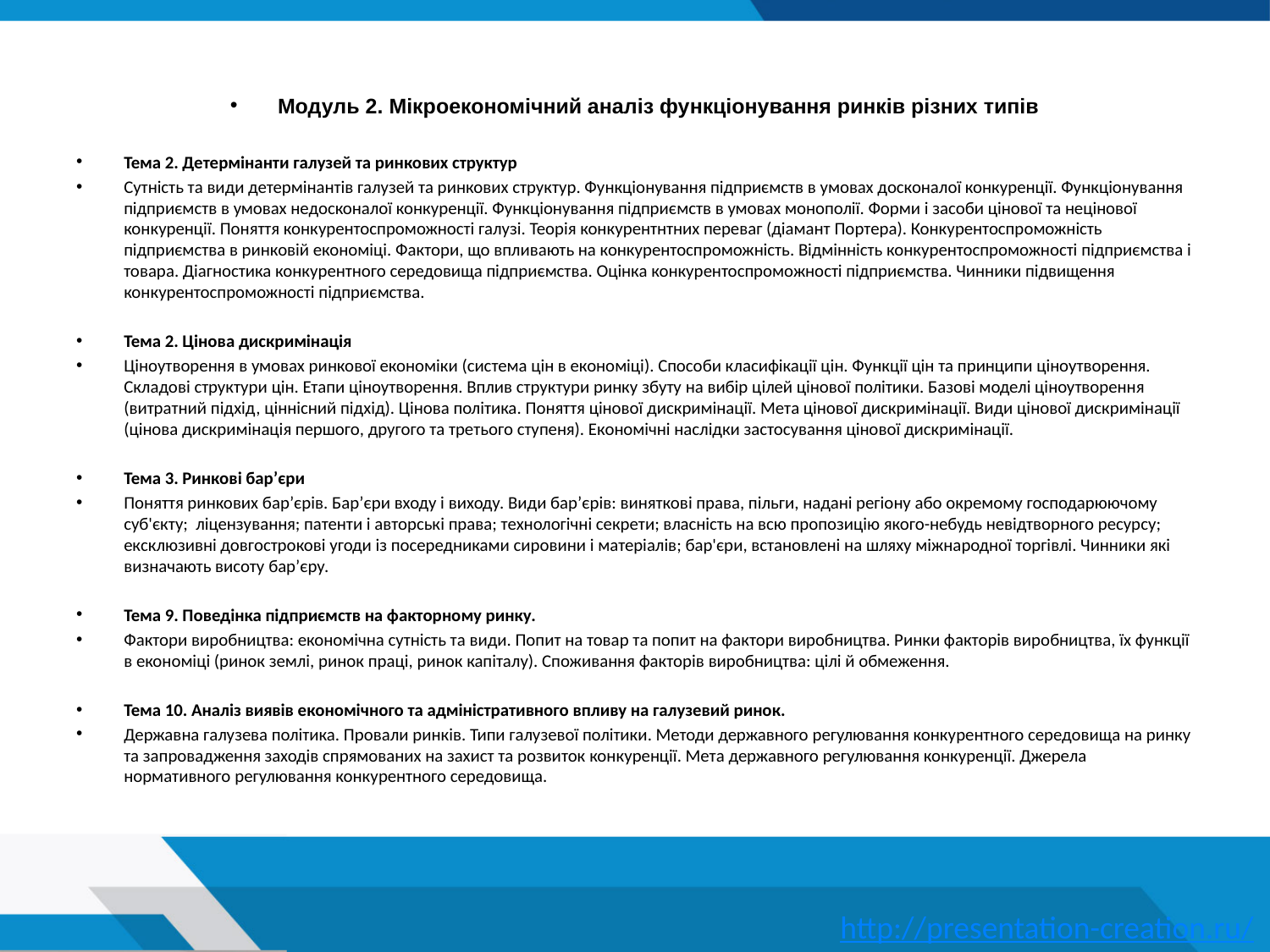

Модуль 2. Мікроекономічний аналіз функціонування ринків різних типів

Тема 2. Детермінанти галузей та ринкових структур
Сутність та види детермінантів галузей та ринкових структур. Функціонування підприємств в умовах досконалої конкуренції. Функціонування підприємств в умовах недосконалої конкуренції. Функціонування підприємств в умовах монополії. Форми і засоби цінової та нецінової конкуренції. Поняття конкурентоспроможності галузі. Теорія конкурентнтних переваг (діамант Портера). Конкурентоспроможність підприємства в ринковій економіці. Фактори, що впливають на конкурентоспроможність. Відмінність конкурентоспроможності підприємства і товара. Діагностика конкурентного середовища підприємства. Оцінка конкурентоспроможності підприємства. Чинники підвищення конкурентоспроможності підприємства.

Тема 2. Цінова дискримінація
Ціноутворення в умовах ринкової економіки (система цін в економіці). Способи класифікації цін. Функції цін та принципи ціноутворення. Складові структури цін. Етапи ціноутворення. Вплив структури ринку збуту на вибір цілей цінової політики. Базові моделі ціноутворення (витратний підхід, ціннісний підхід). Цінова політика. Поняття цінової дискримінації. Мета цінової дискримінації. Види цінової дискримінації (цінова дискримінація першого, другого та третього ступеня). Економічні наслідки застосування цінової дискримінації.

Тема 3. Ринкові бар’єри
Поняття ринкових бар’єрів. Бар’єри входу і виходу. Види бар’єрів: виняткові права, пільги, надані регіону або окремому господарюючому суб'єкту;  ліцензування; патенти і авторські права; технологічні секрети; власність на всю пропозицію якого-небудь невідтворного ресурсу; ексклюзивні довгострокові угоди із посередниками сировини і матеріалів; бар'єри, встановлені на шляху міжнародної торгівлі. Чинники які визначають висоту бар’єру.

Тема 9. Поведінка підприємств на факторному ринку.
Фактори виробництва: економічна сутність та види. Попит на товар та попит на фактори виробництва. Ринки факторів виробництва, їх функції в економіці (ринок землі, ринок праці, ринок капіталу). Споживання факторів виробництва: цілі й обмеження.

Тема 10. Аналіз виявів економічного та адміністративного впливу на галузевий ринок.
Державна галузева політика. Провали ринків. Типи галузевої політики. Методи державного регулювання конкурентного середовища на ринку та запровадження заходів спрямованих на захист та розвиток конкуренції. Мета державного регулювання конкуренції. Джерела нормативного регулювання конкурентного середовища.